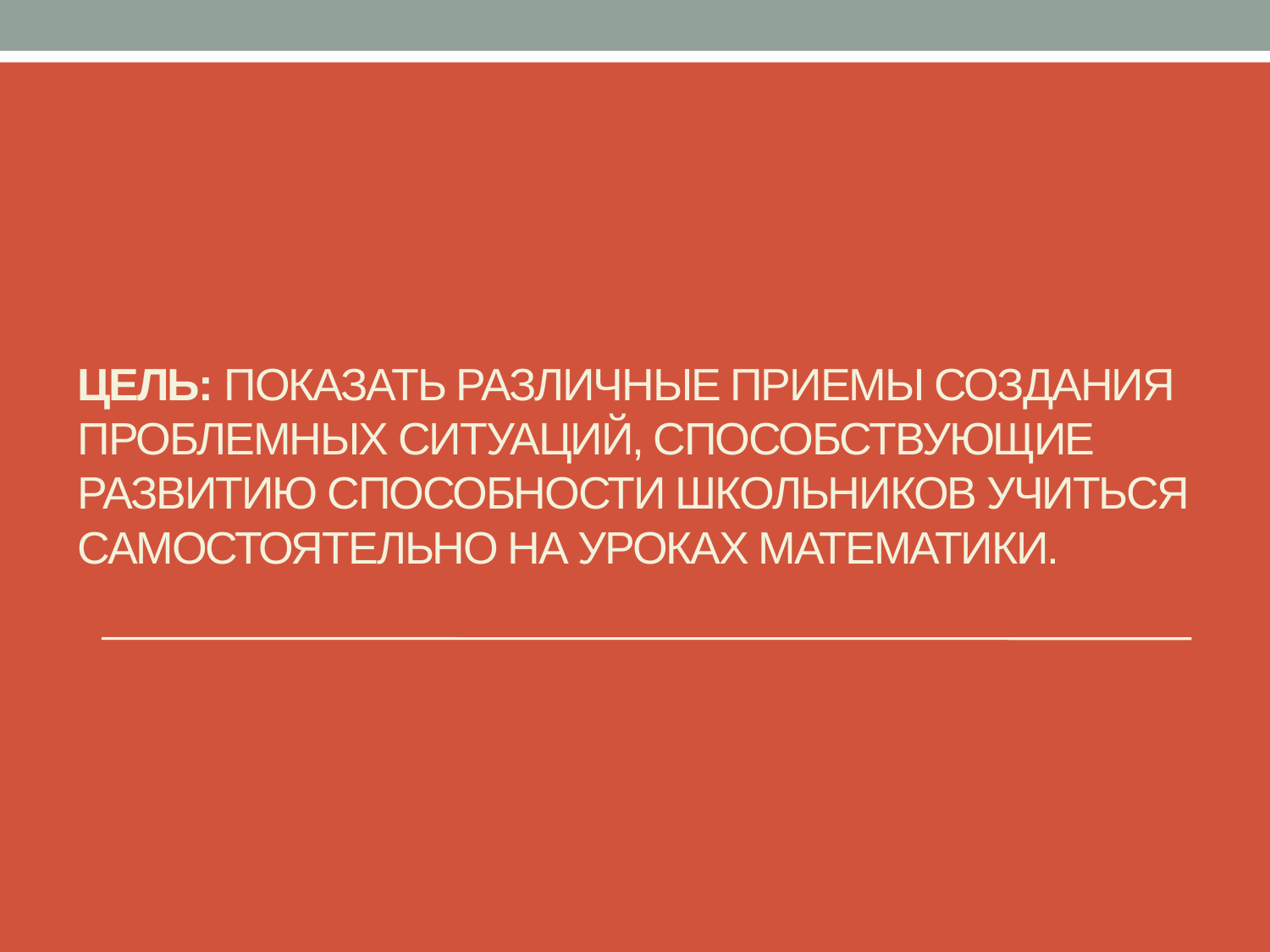

# Цель: показать различные приемы создания проблемных ситуаций, способствующие развитию способности школьников учиться самостоятельно на уроках математики.